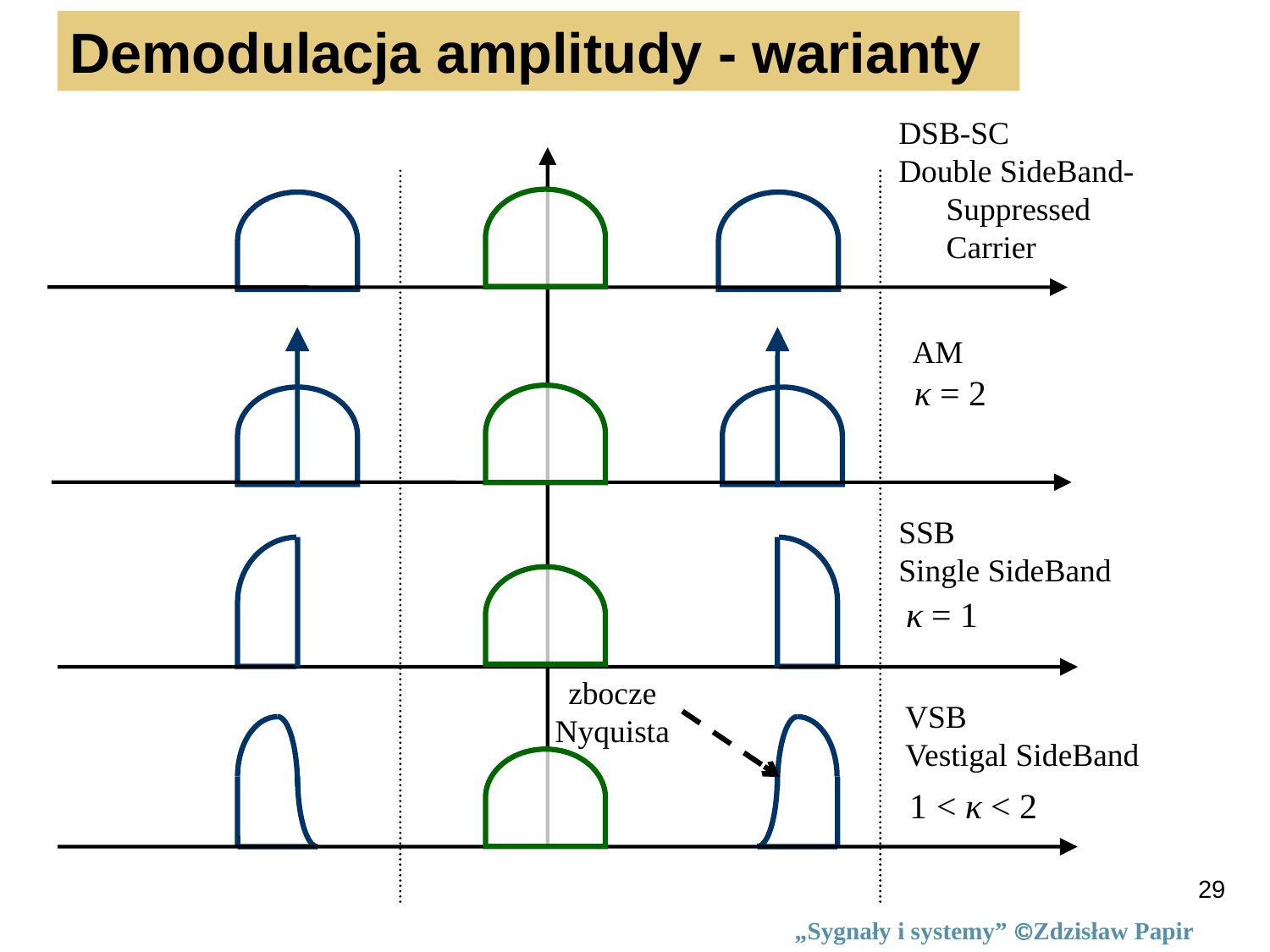

Demodulacja amplitudy - warianty
DSB-SC
Double SideBand-
Suppressed Carrier

κ = 2

AM

κ = 2
SSB
Single SideBand

κ = 1
zbocze
Nyquista
VSB
Vestigal SideBand

1 < κ < 2
29
„Sygnały i systemy” ©Zdzisław Papir